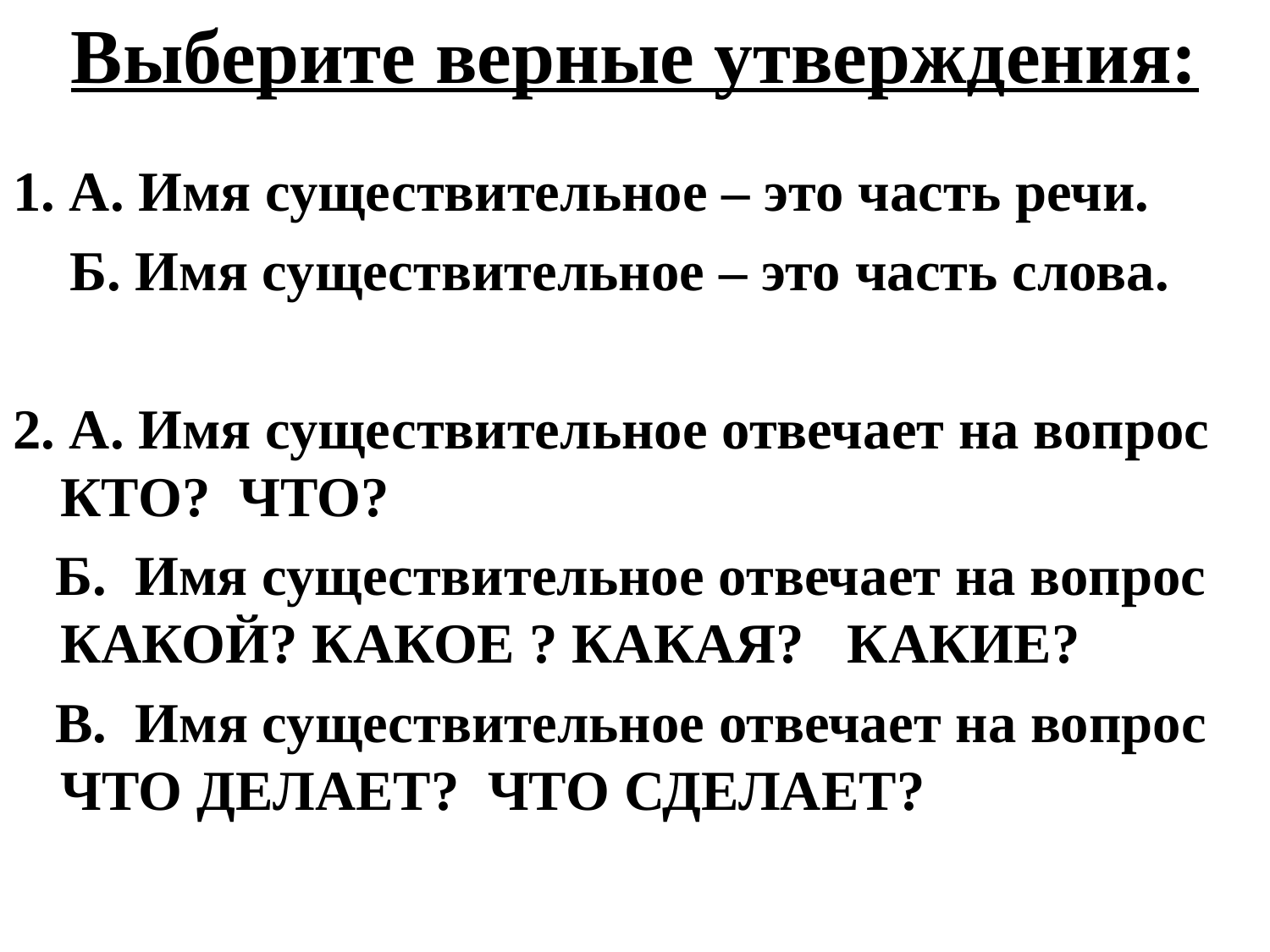

# Выберите верные утверждения:
1. А. Имя существительное – это часть речи.
    Б. Имя существительное – это часть слова.

2. А. Имя существительное отвечает на вопрос КТО?  ЧТО?
   Б.  Имя существительное отвечает на вопрос КАКОЙ? КАКОЕ ? КАКАЯ?   КАКИЕ?
   В.  Имя существительное отвечает на вопрос ЧТО ДЕЛАЕТ?  ЧТО СДЕЛАЕТ?